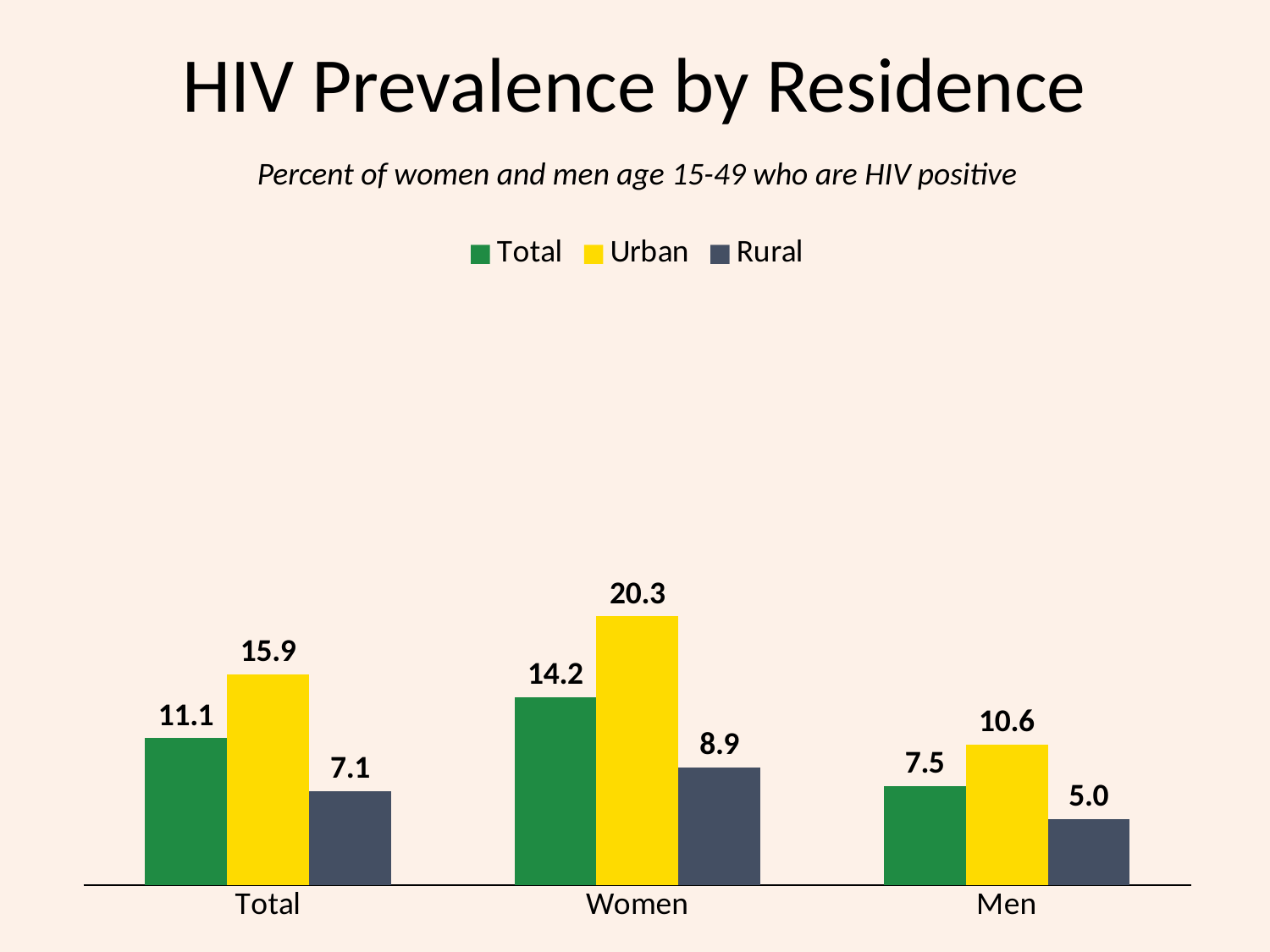

# HIV Prevalence by Residence
Percent of women and men age 15-49 who are HIV positive

### Chart

| Category | Total | Urban | Rural |
|---|---|---|---|
| Total | 11.1 | 15.9 | 7.1 |
| Women | 14.2 | 20.3 | 8.9 |
| Men | 7.5 | 10.6 | 5.0 |